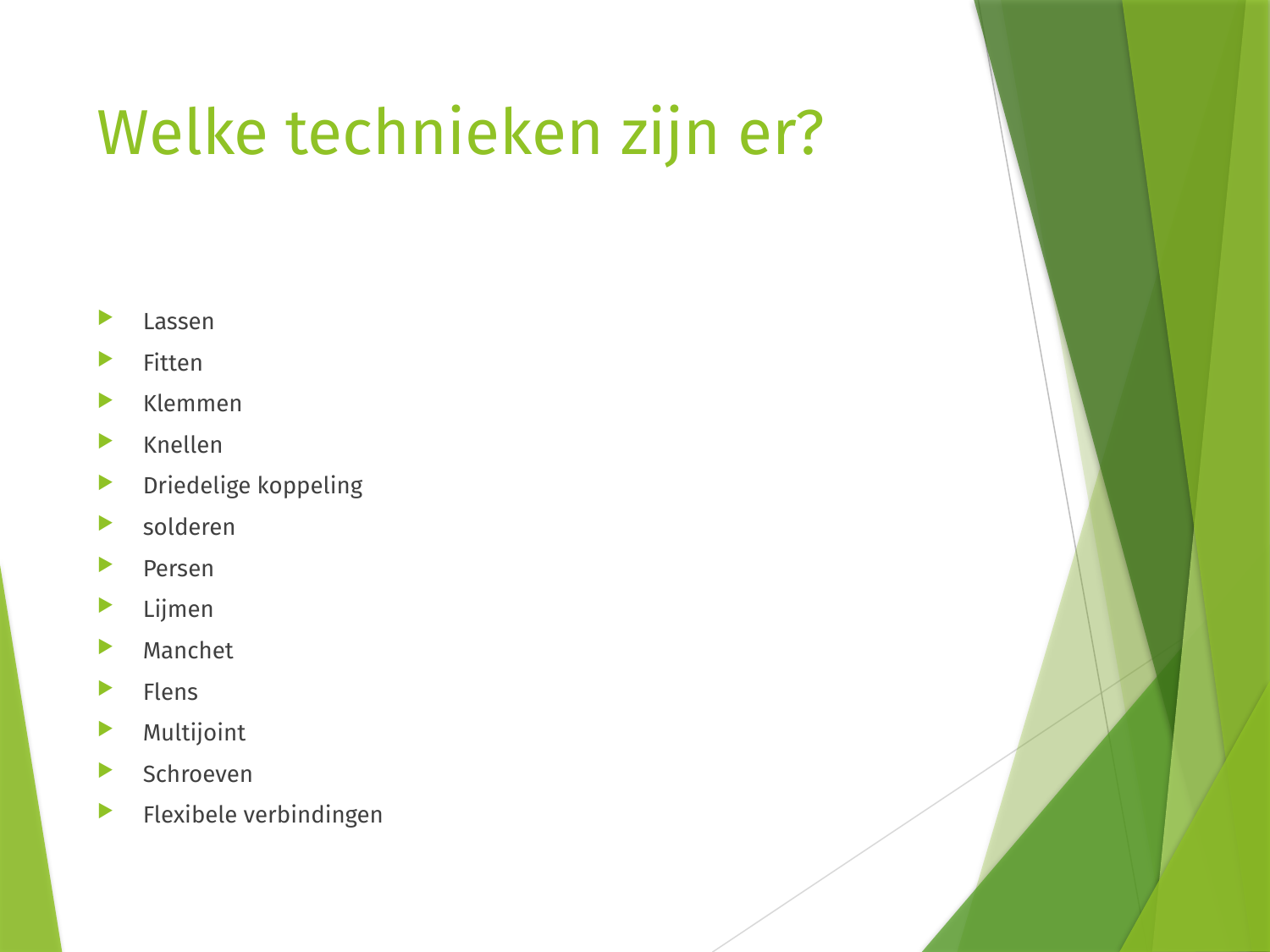

# Welke technieken zijn er?
Lassen
Fitten
Klemmen
Knellen
Driedelige koppeling
solderen
Persen
Lijmen
Manchet
Flens
Multijoint
Schroeven
Flexibele verbindingen